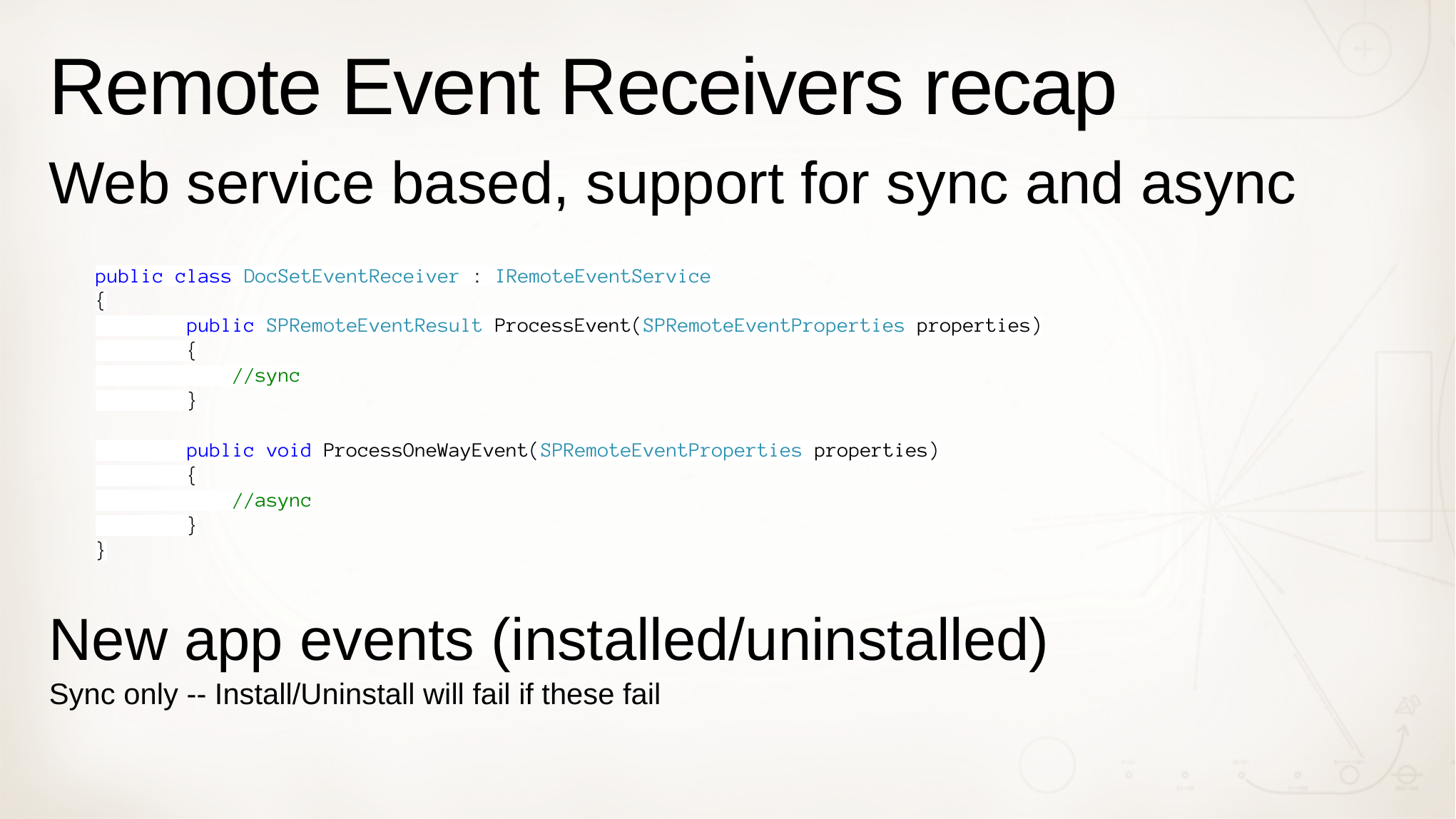

# Remote Event Receivers recap
Web service based, support for sync and async

New app events (installed/uninstalled)
Sync only -- Install/Uninstall will fail if these fail
public class DocSetEventReceiver : IRemoteEventService
{
        public SPRemoteEventResult ProcessEvent(SPRemoteEventProperties properties)
        {
            //sync
        }

        public void ProcessOneWayEvent(SPRemoteEventProperties properties)
        {
            //async
        }
}